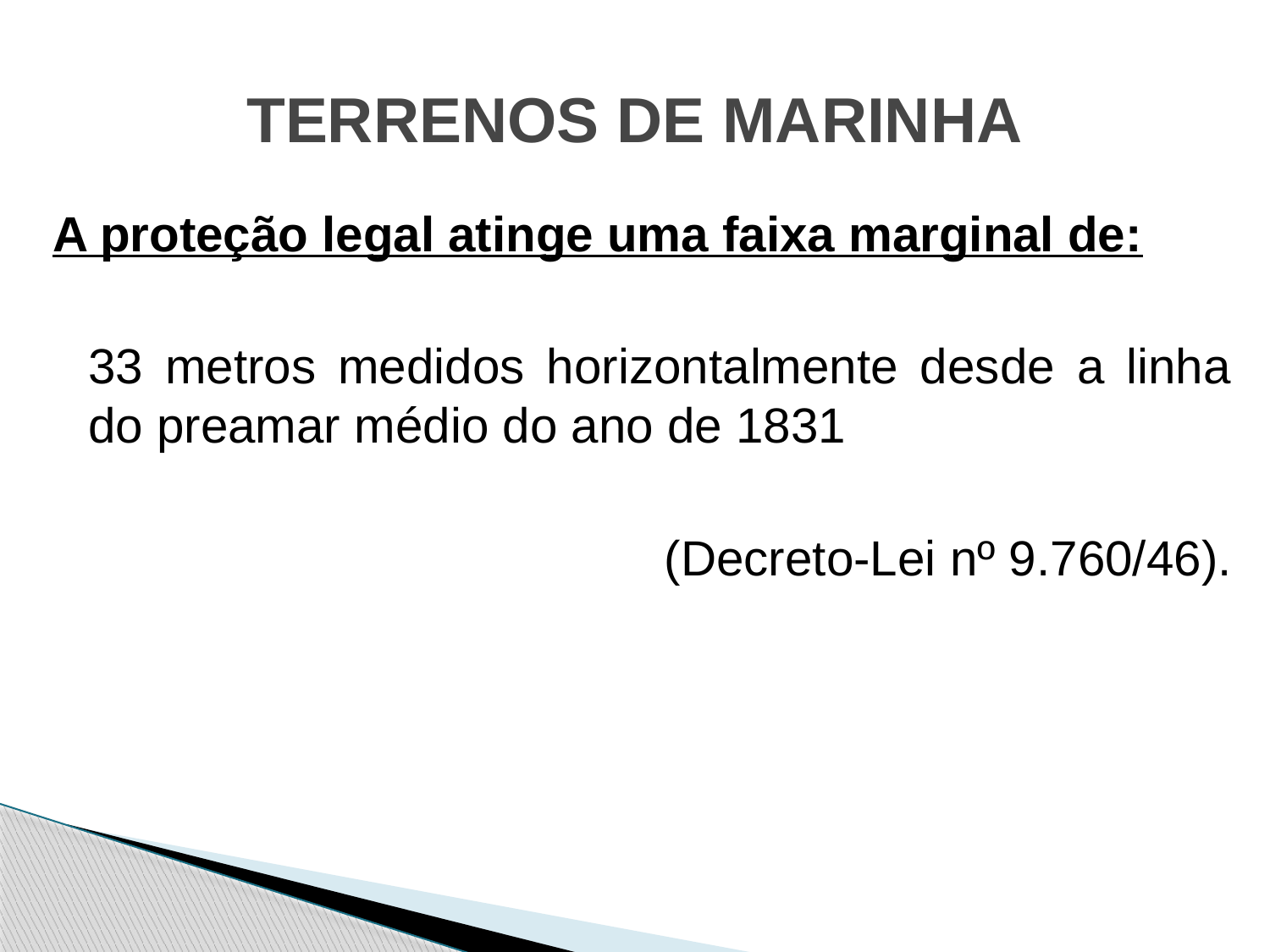

# TERRENOS DE MARINHA
A proteção legal atinge uma faixa marginal de:

	33 metros medidos horizontalmente desde a linha do preamar médio do ano de 1831

(Decreto-Lei nº 9.760/46).